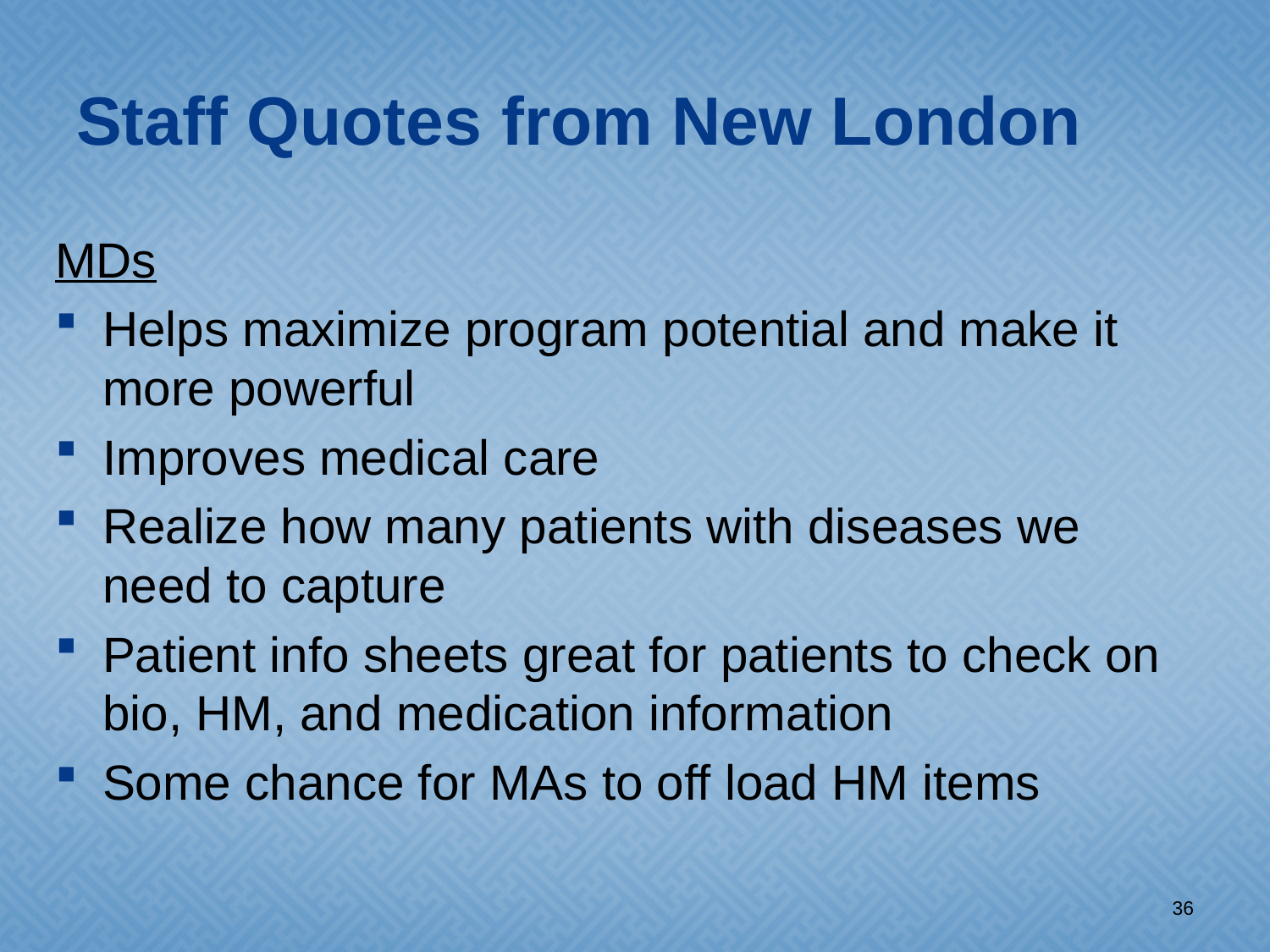

# Staff Quotes from New London
MDs
Helps maximize program potential and make it more powerful
Improves medical care
Realize how many patients with diseases we need to capture
Patient info sheets great for patients to check on bio, HM, and medication information
Some chance for MAs to off load HM items

36